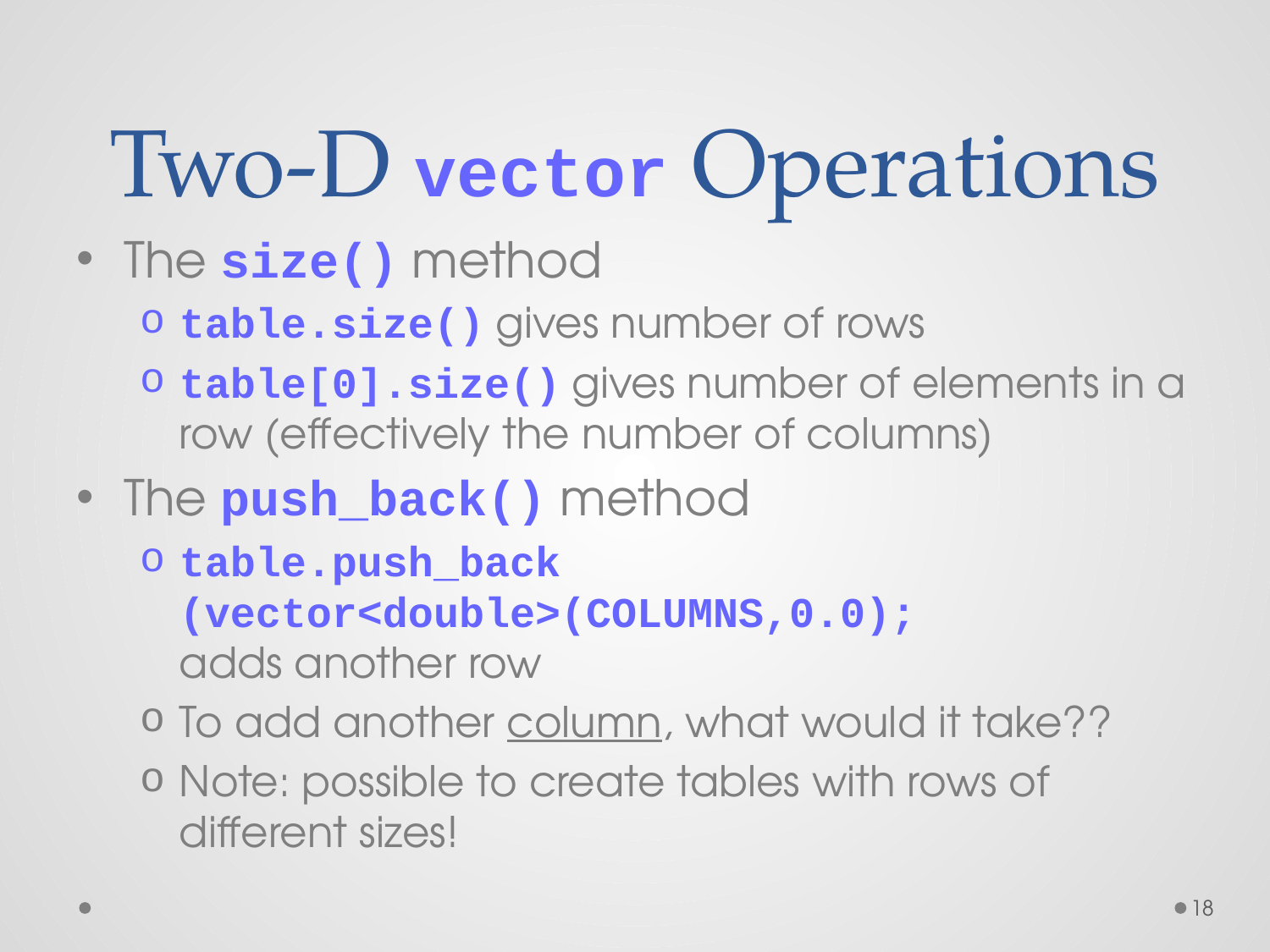

# Two-D vector Operations
The size() method
table.size() gives number of rows
table[0].size() gives number of elements in a row (effectively the number of columns)
The push_back() method
table.push_back (vector<double>(COLUMNS,0.0);
adds another row
To add another column, what would it take??
Note: possible to create tables with rows of different sizes!
18